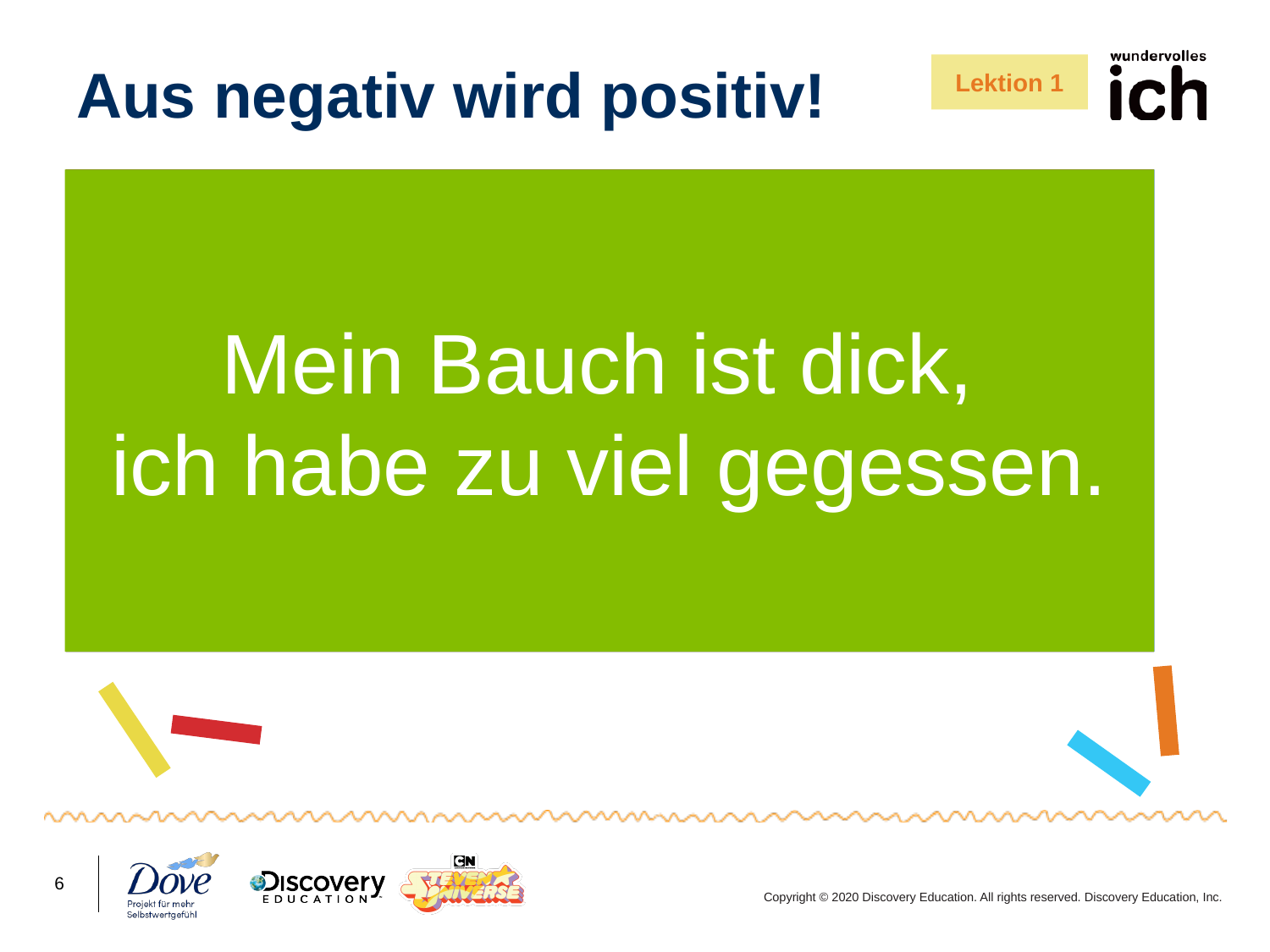

# Aus negativ wird positiv!
Lektion 1
Mein Bauch ist dick,
ich habe zu viel gegessen.
Ich fühle mich dick.
Meine Arme sind schwach.
Ich fühle mich zu dünn.
Ich mag die Farbe meiner Haut nicht.